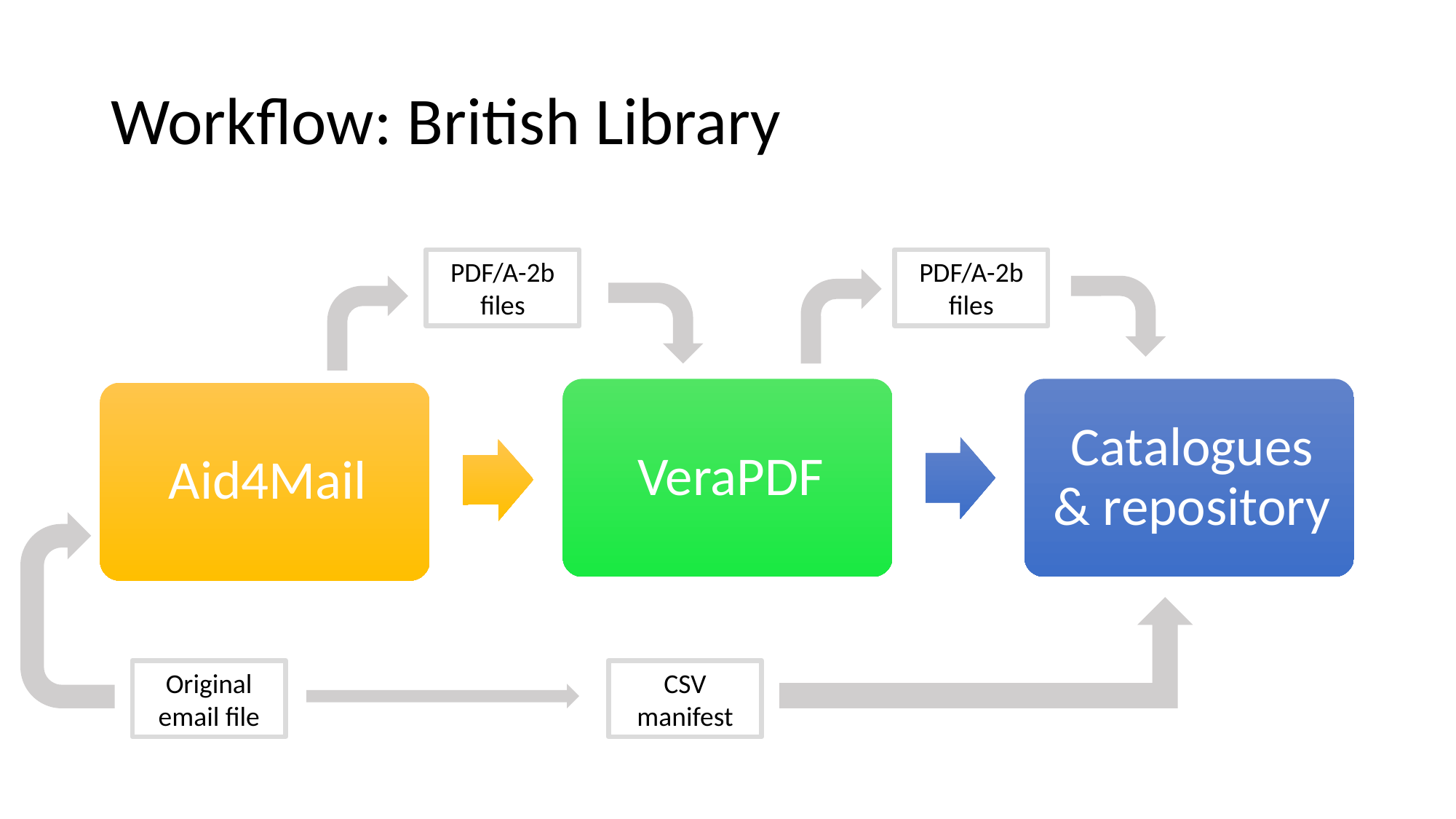

# Workflow: British Library
Aid4Mail

VeraPDF

Catalogues & repository
PDF/A-2b files
PDF/A-2b files

Original email file
CSV manifest